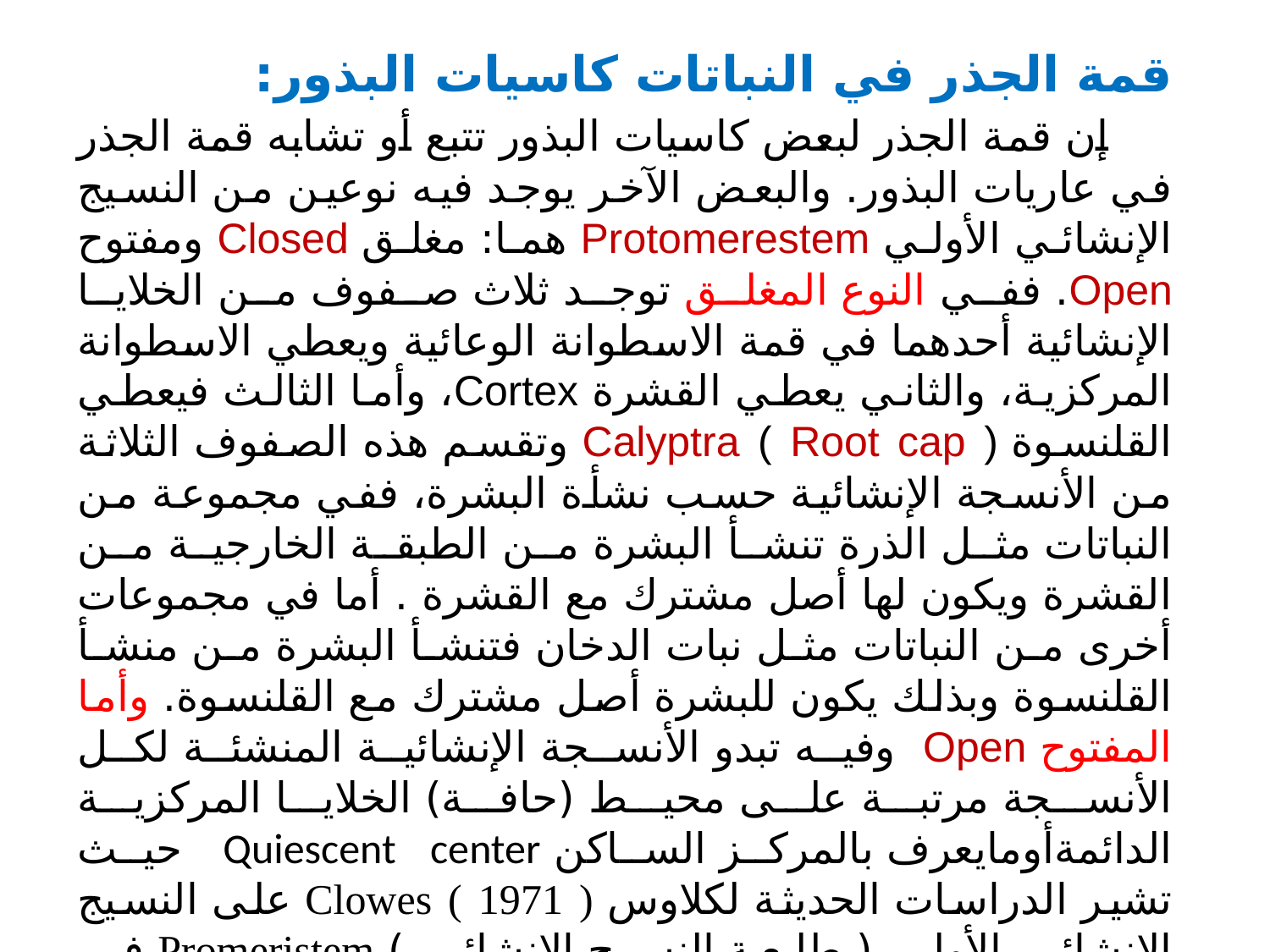

قمة الجذر في النباتات كاسيات البذور:
	إن قمة الجذر لبعض كاسيات البذور تتبع أو تشابه قمة الجذر في عاريات البذور. والبعض الآخر يوجد فيه نوعين من النسيج الإنشائي الأولي Protomerestem هما: مغلق Closed ومفتوح Open. ففي النوع المغلق توجد ثلاث صفوف من الخلايا الإنشائية أحدهما في قمة الاسطوانة الوعائية ويعطي الاسطوانة المركزية، والثاني يعطي القشرة Cortex، وأما الثالث فيعطي القلنسوة Calyptra ( Root cap ) وتقسم هذه الصفوف الثلاثة من الأنسجة الإنشائية حسب نشأة البشرة، ففي مجموعة من النباتات مثل الذرة تنشأ البشرة من الطبقة الخارجية من القشرة ويكون لها أصل مشترك مع القشرة . أما في مجموعات أخرى من النباتات مثل نبات الدخان فتنشأ البشرة من منشأ القلنسوة وبذلك يكون للبشرة أصل مشترك مع القلنسوة. وأما المفتوح Open  وفيه تبدو الأنسجة الإنشائية المنشئة لكل الأنسجة مرتبة على محيط (حافة) الخلايا المركزية الدائمةأومايعرف بالمركز الساكن Quiescent center   حيث تشير الدراسات الحديثة لكلاوس Clowes ( 1971 ) على النسيج الإنشائي الأولى ( طليعة النسيج الإنشائي ) Promeristem في قمة الجذر بينت أن المنطقة المركزية من قمة الجذر ذات نشاط ضعيف أو خاملة وأطلق عليها اسم المركز الساكن Quiescent center ويعتقد ممثلو المدرسة الفرنسية أن المركز الساكن يقابل إلى حد كبير النسيج الإنشائي المترقب في قمة الساق.